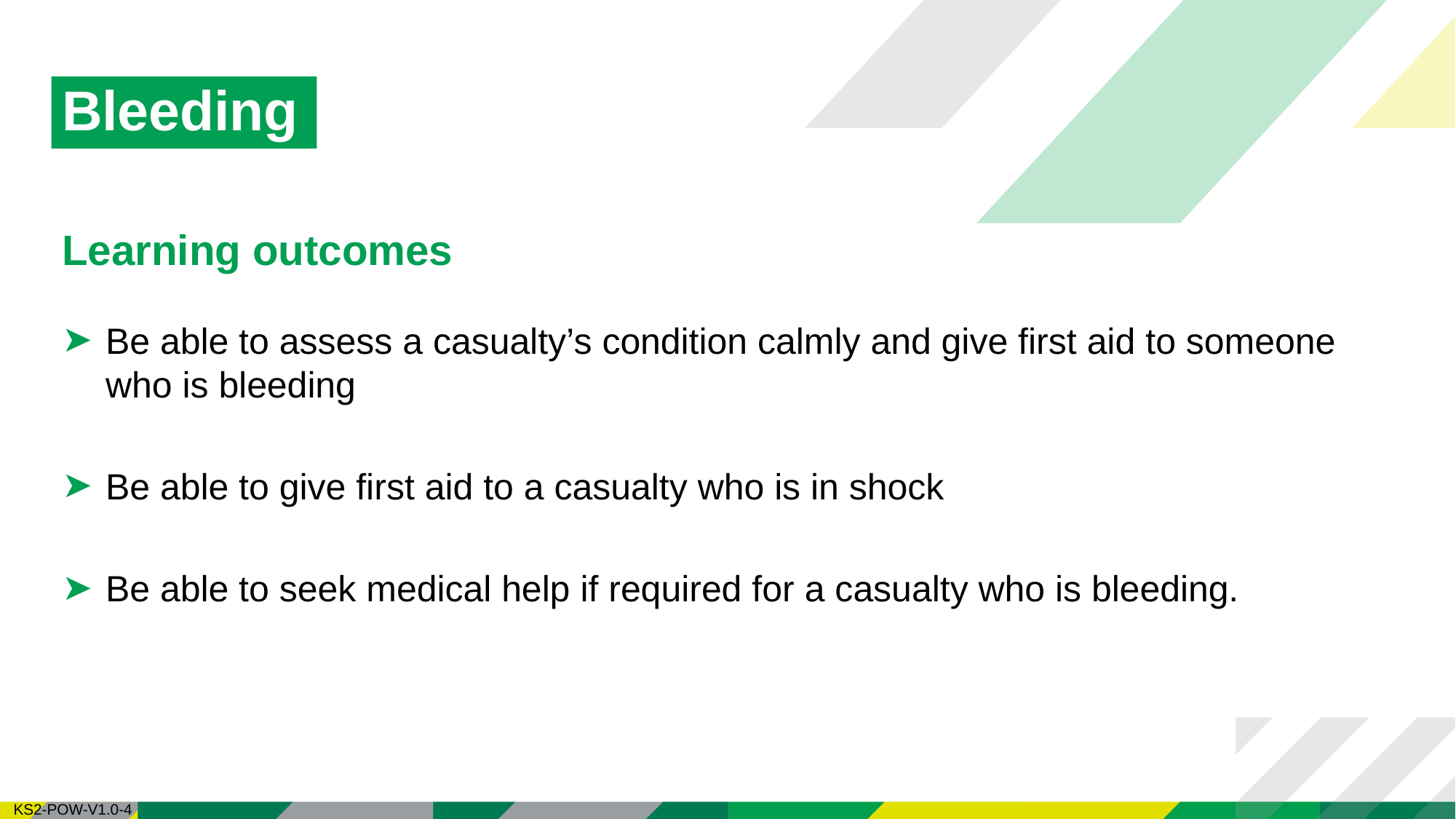

# Bleeding

Learning outcomes
Be able to assess a casualty’s condition calmly and give first aid to someone who is bleeding

Be able to give first aid to a casualty who is in shock

Be able to seek medical help if required for a casualty who is bleeding.
| KS2-POW-V1.0-4 |
| --- |